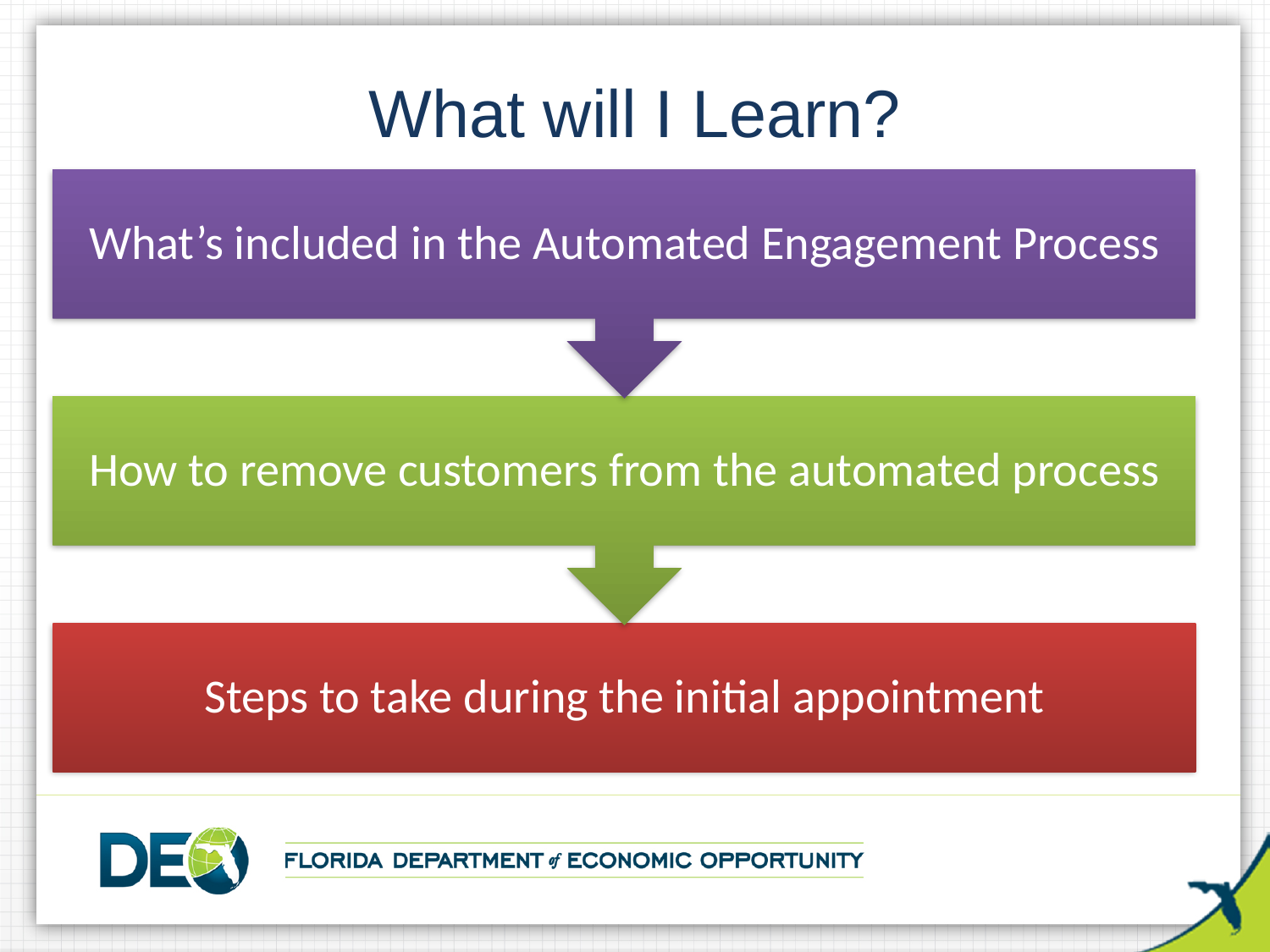

# What will I Learn?
Steps to take during the initial appointment
How to remove customers from the automated process
What’s included in the Automated Engagement Process